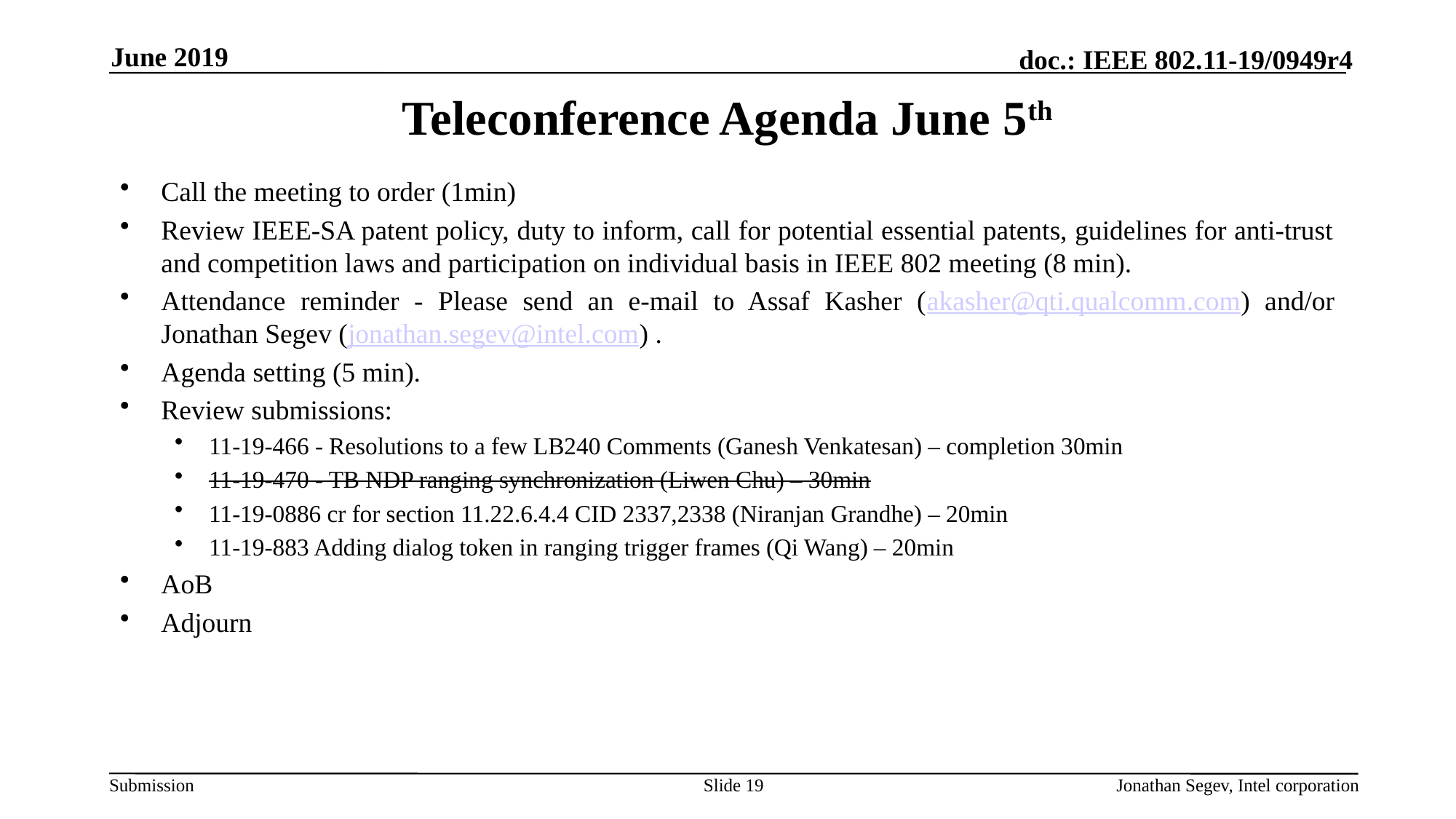

June 2019
# Teleconference Agenda June 5th
Call the meeting to order (1min)
Review IEEE-SA patent policy, duty to inform, call for potential essential patents, guidelines for anti-trust and competition laws and participation on individual basis in IEEE 802 meeting (8 min).
Attendance reminder - Please send an e-mail to Assaf Kasher (akasher@qti.qualcomm.com) and/or Jonathan Segev (jonathan.segev@intel.com) .
Agenda setting (5 min).
Review submissions:
11-19-466 - Resolutions to a few LB240 Comments (Ganesh Venkatesan) – completion 30min
11-19-470 - TB NDP ranging synchronization (Liwen Chu) – 30min
11-19-0886 cr for section 11.22.6.4.4 CID 2337,2338 (Niranjan Grandhe) – 20min
11-19-883 Adding dialog token in ranging trigger frames (Qi Wang) – 20min
AoB
Adjourn

Slide 19
Jonathan Segev, Intel corporation